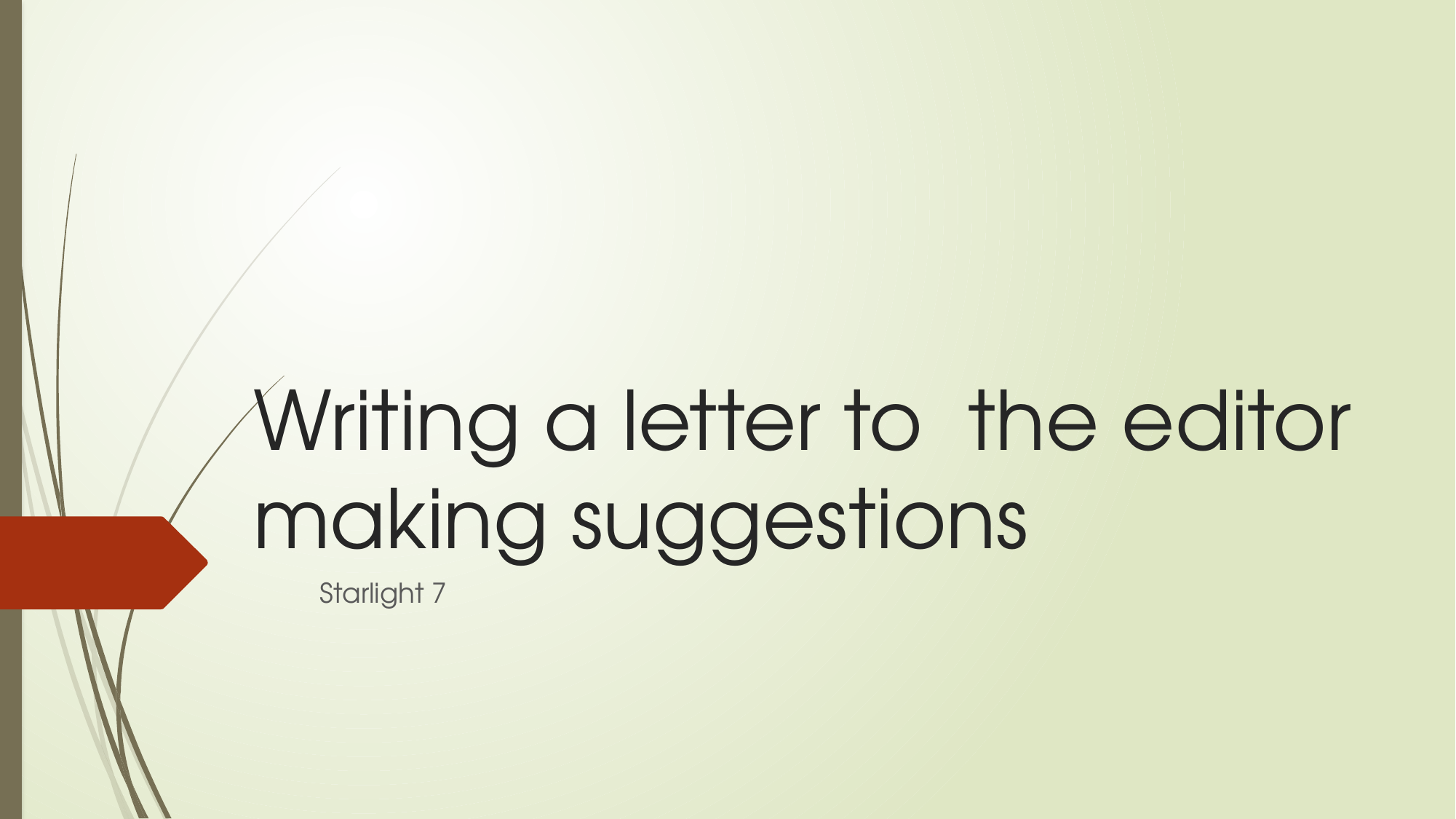

# Writing a letter to  the editor making suggestions
Starlight 7